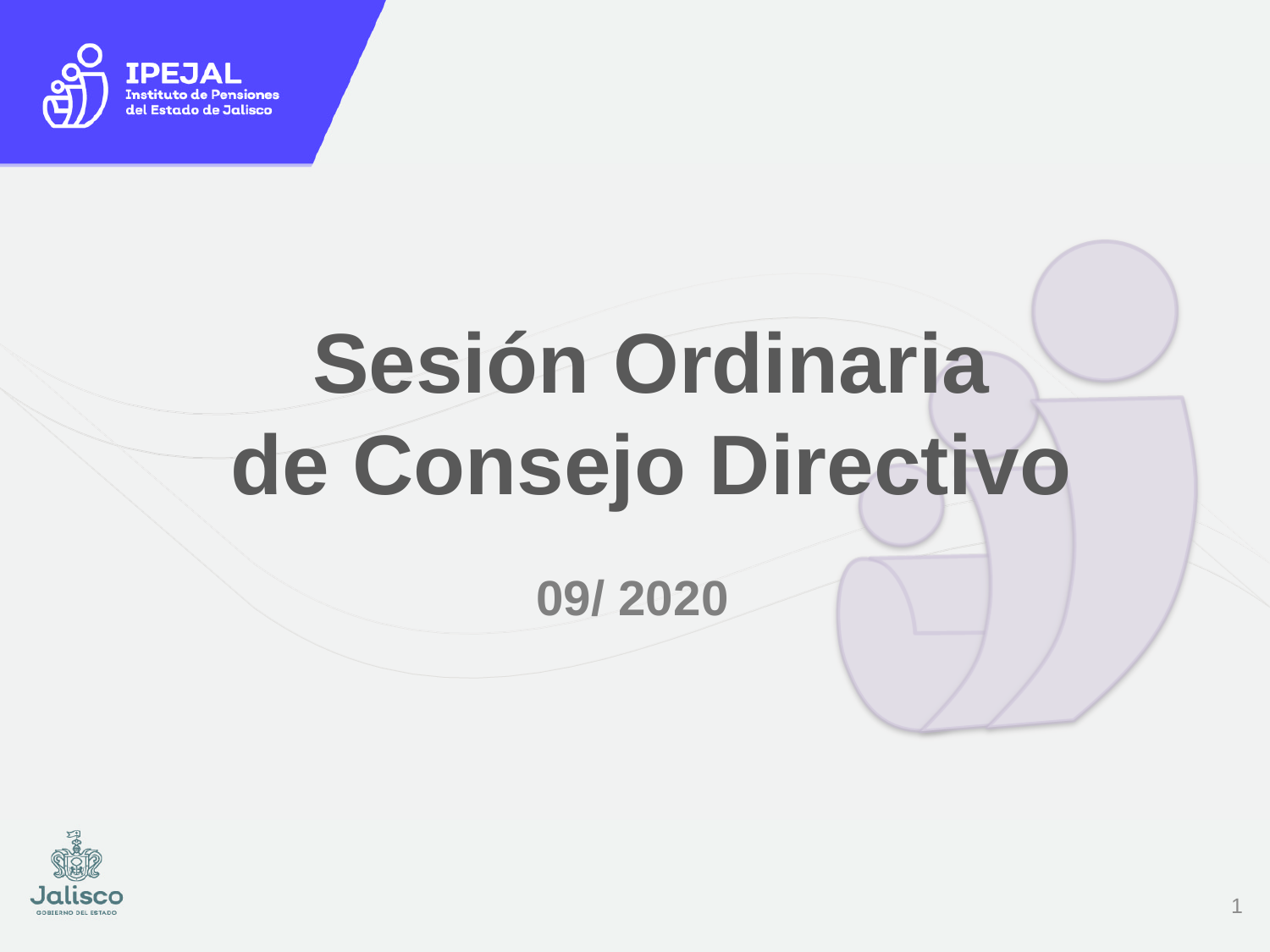

Sesión Ordinaria
de Consejo Directivo

09/ 2020
1